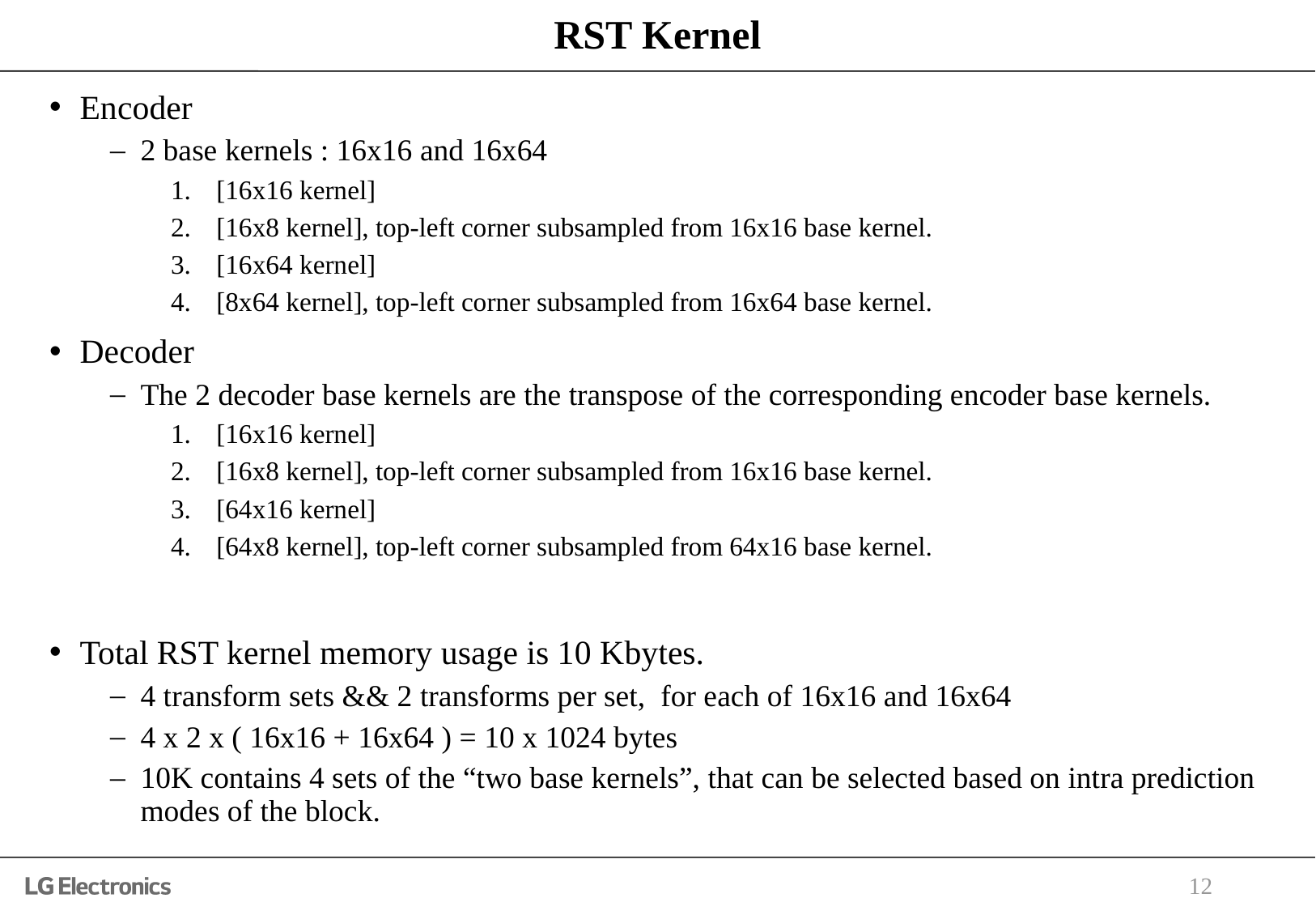

# RST Kernel
Encoder
2 base kernels : 16x16 and 16x64
[16x16 kernel]
[16x8 kernel], top-left corner subsampled from 16x16 base kernel.
[16x64 kernel]
[8x64 kernel], top-left corner subsampled from 16x64 base kernel.
Decoder
The 2 decoder base kernels are the transpose of the corresponding encoder base kernels.
[16x16 kernel]
[16x8 kernel], top-left corner subsampled from 16x16 base kernel.
[64x16 kernel]
[64x8 kernel], top-left corner subsampled from 64x16 base kernel.

Total RST kernel memory usage is 10 Kbytes.
4 transform sets && 2 transforms per set,  for each of 16x16 and 16x64
4 x 2 x ( 16x16 + 16x64 ) = 10 x 1024 bytes
10K contains 4 sets of the “two base kernels”, that can be selected based on intra prediction modes of the block.

12